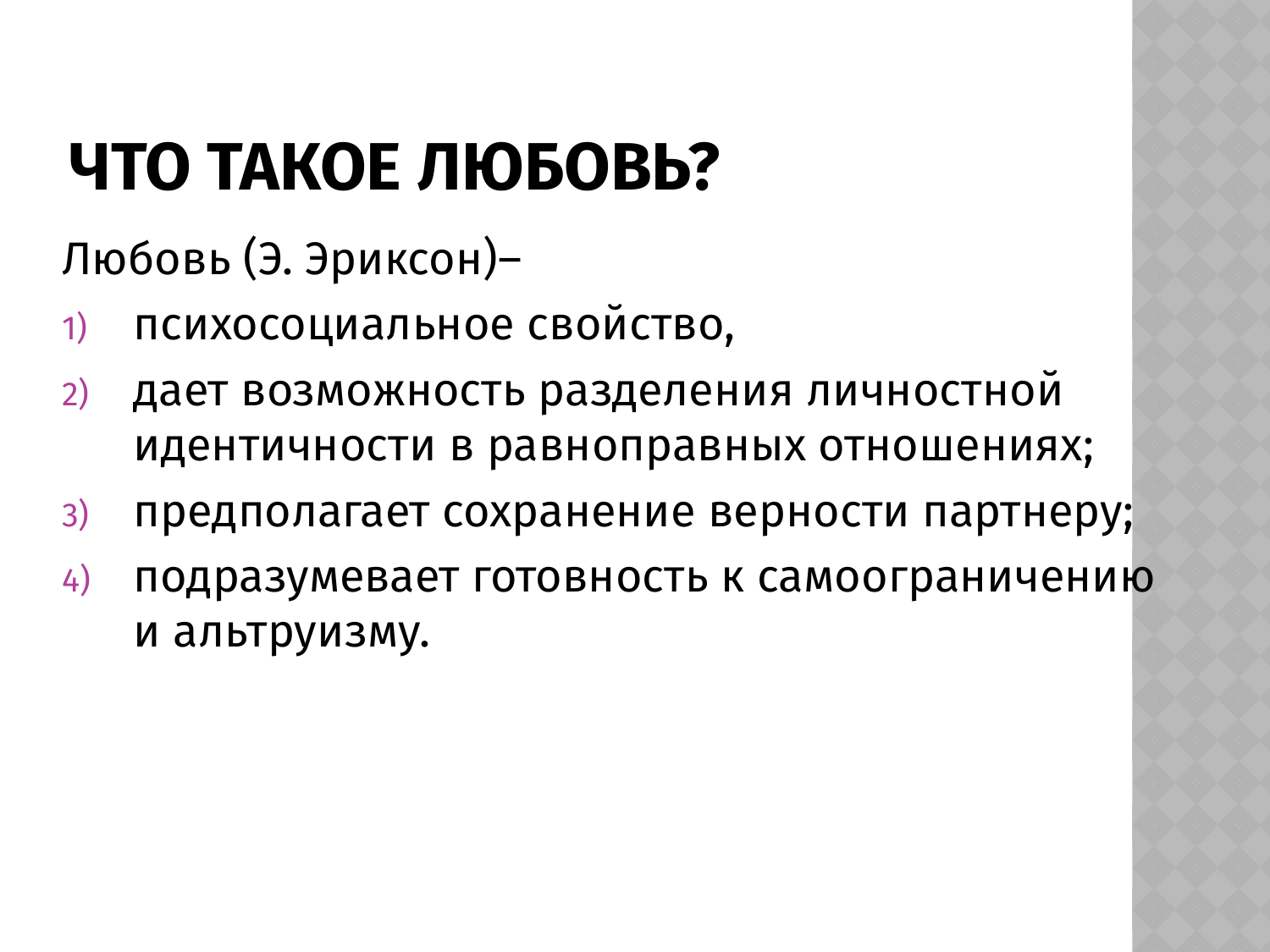

# Что такое любовь?
Любовь (Э. Эриксон)–
психосоциальное свойство,
дает возможность разделения личностной идентичности в равноправных отношениях;
предполагает сохранение верности партнеру;
подразумевает готовность к самоограничению и альтруизму.